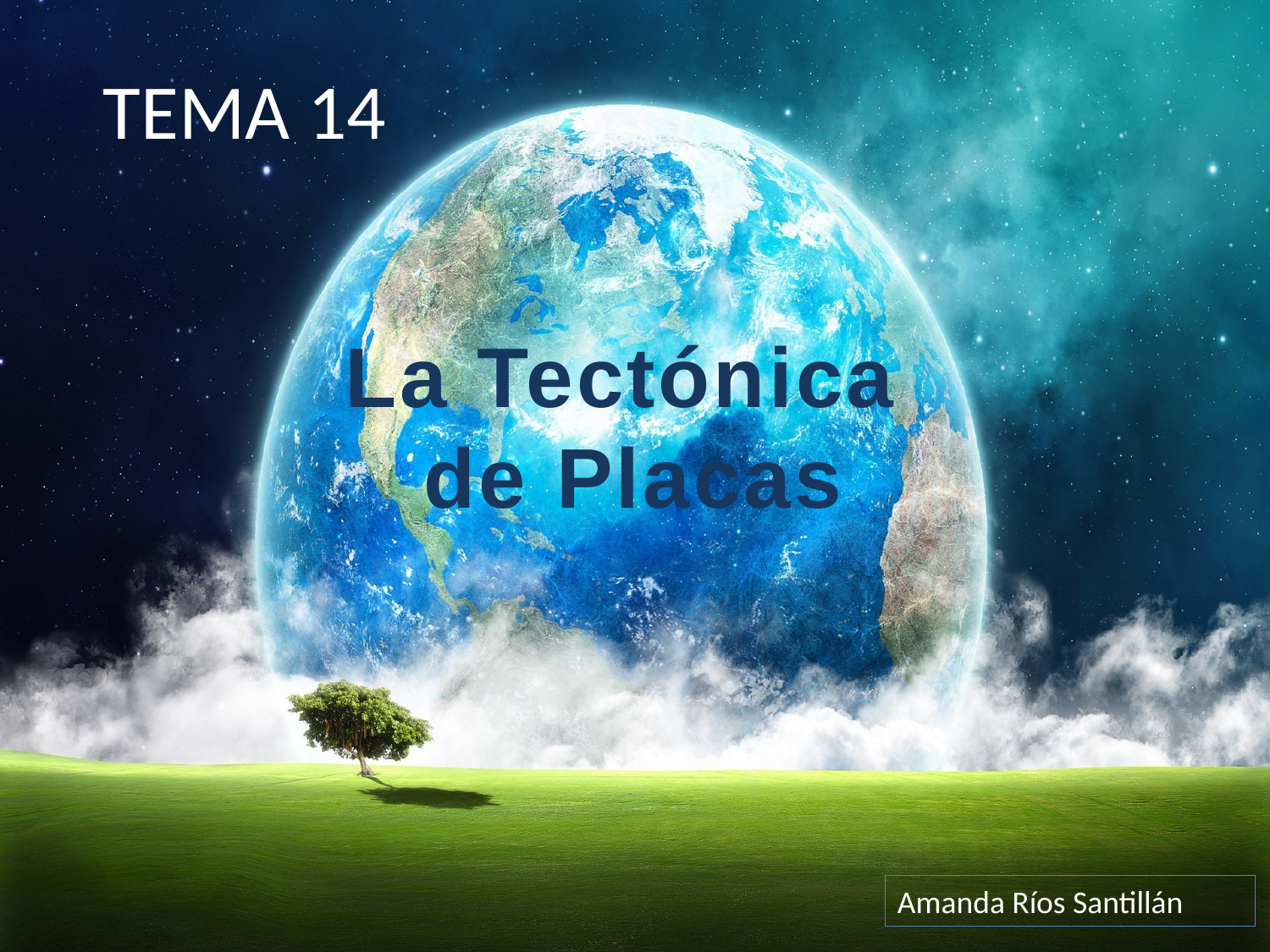

# TEMA 14
La Tectónica
 de Placas
Amanda Ríos Santillán